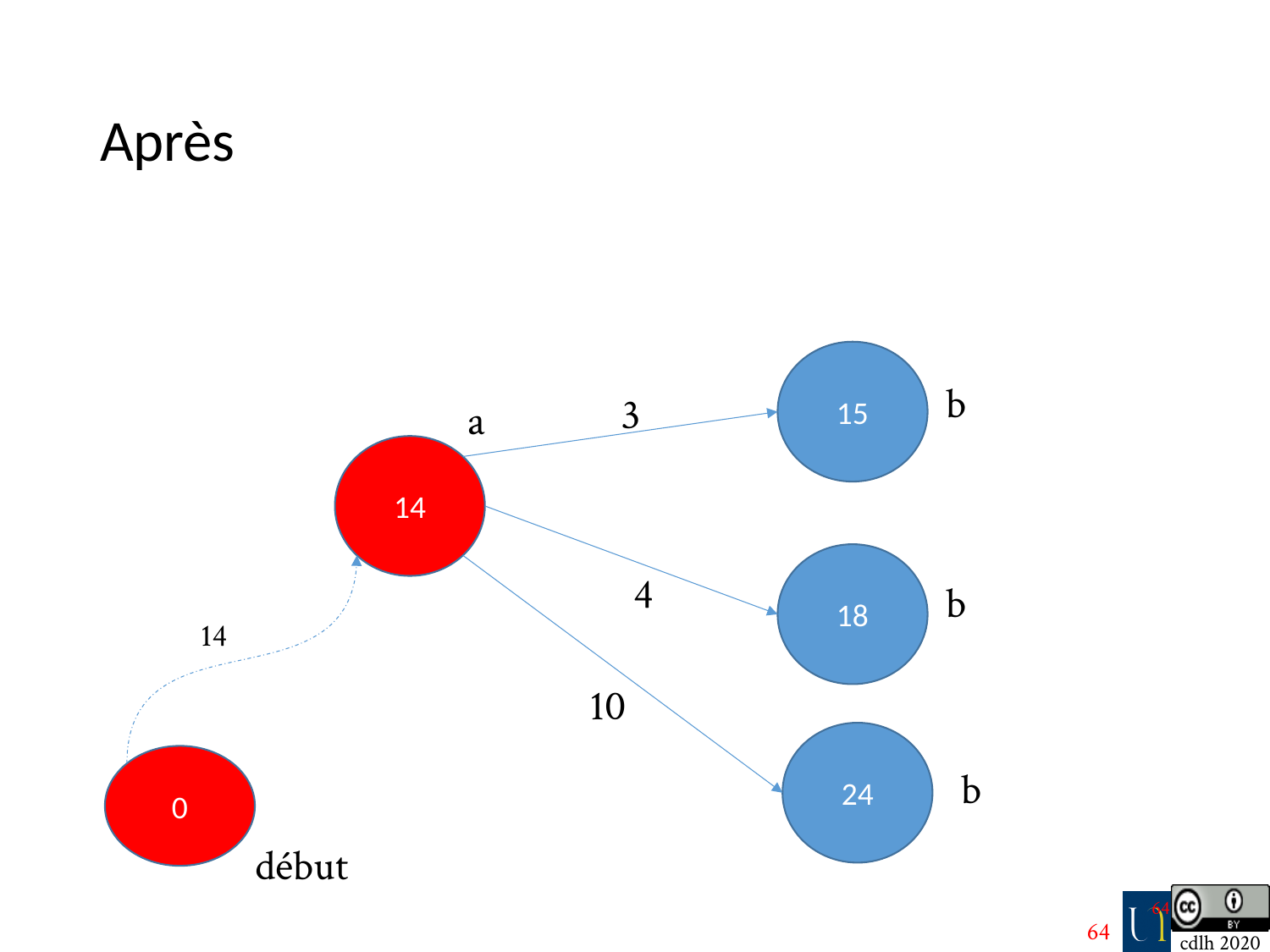

# Après
15
b
3
a
14
18
4
b
14
10
24
0
b
début
64